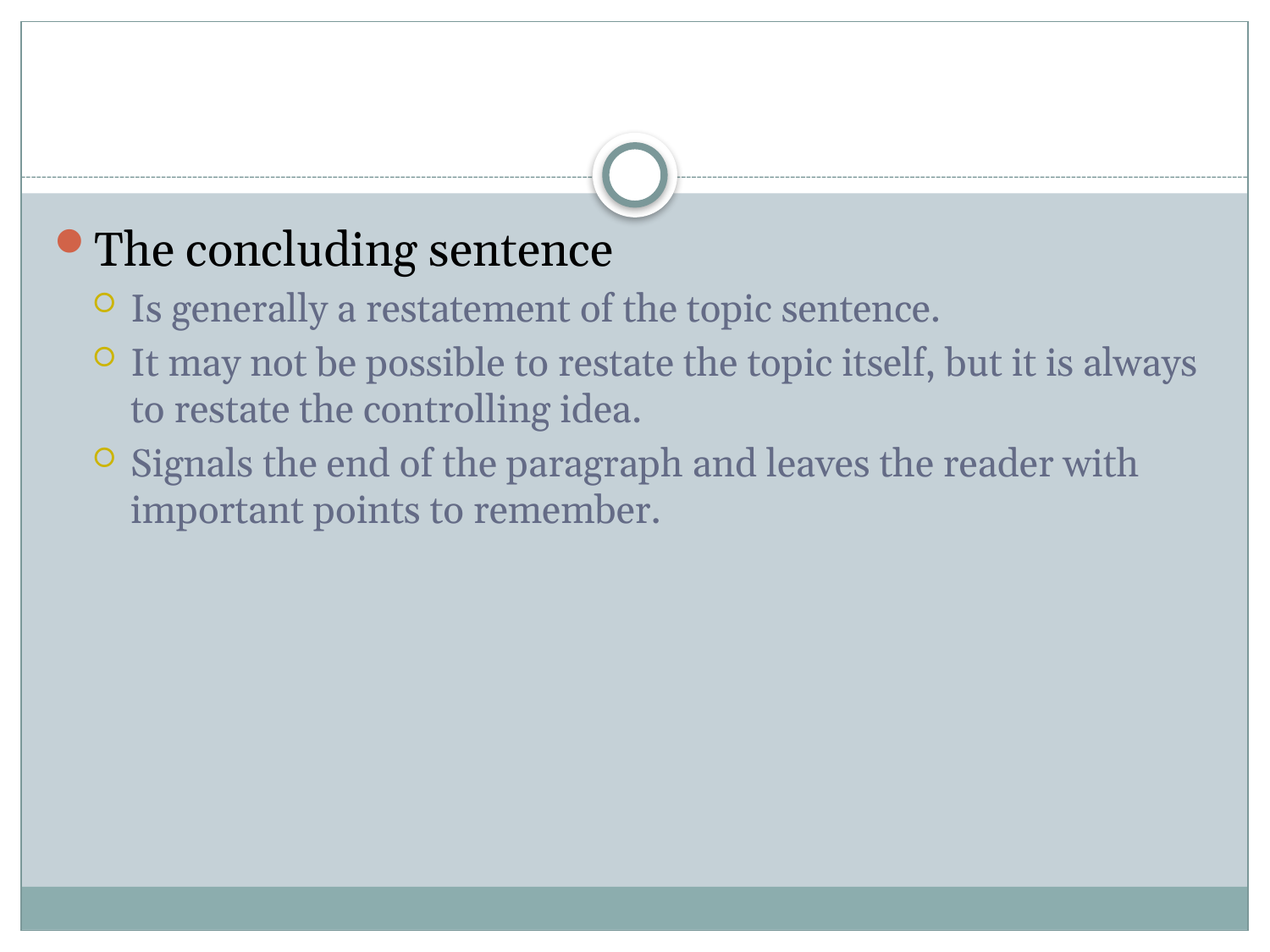

#
The concluding sentence
Is generally a restatement of the topic sentence.
It may not be possible to restate the topic itself, but it is always to restate the controlling idea.
Signals the end of the paragraph and leaves the reader with important points to remember.